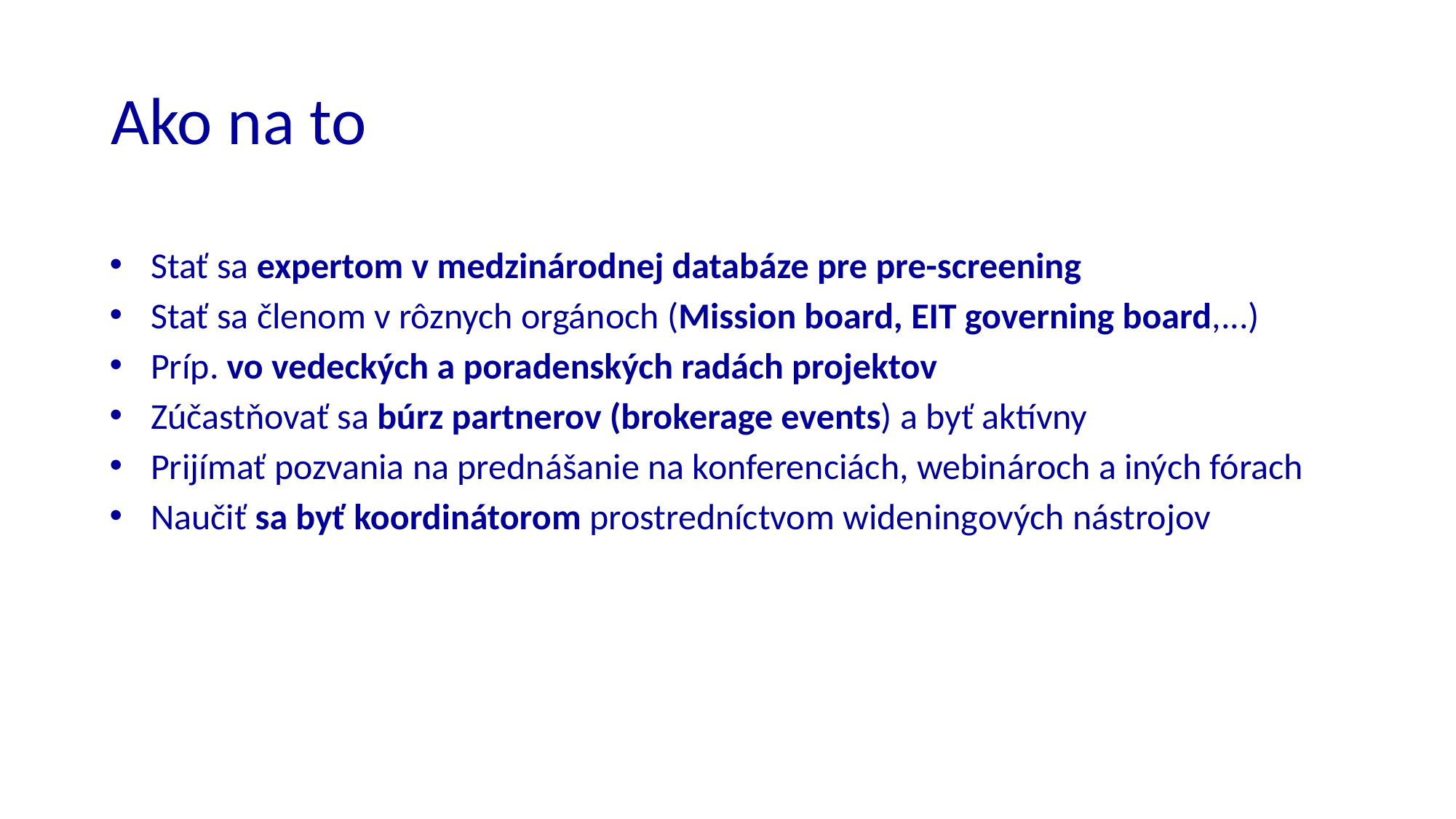

# Ako na to
Stať sa expertom v medzinárodnej databáze pre pre-screening
Stať sa členom v rôznych orgánoch (Mission board, EIT governing board,...)
Príp. vo vedeckých a poradenských radách projektov
Zúčastňovať sa búrz partnerov (brokerage events) a byť aktívny
Prijímať pozvania na prednášanie na konferenciách, webinároch a iných fórach
Naučiť sa byť koordinátorom prostredníctvom wideningových nástrojov